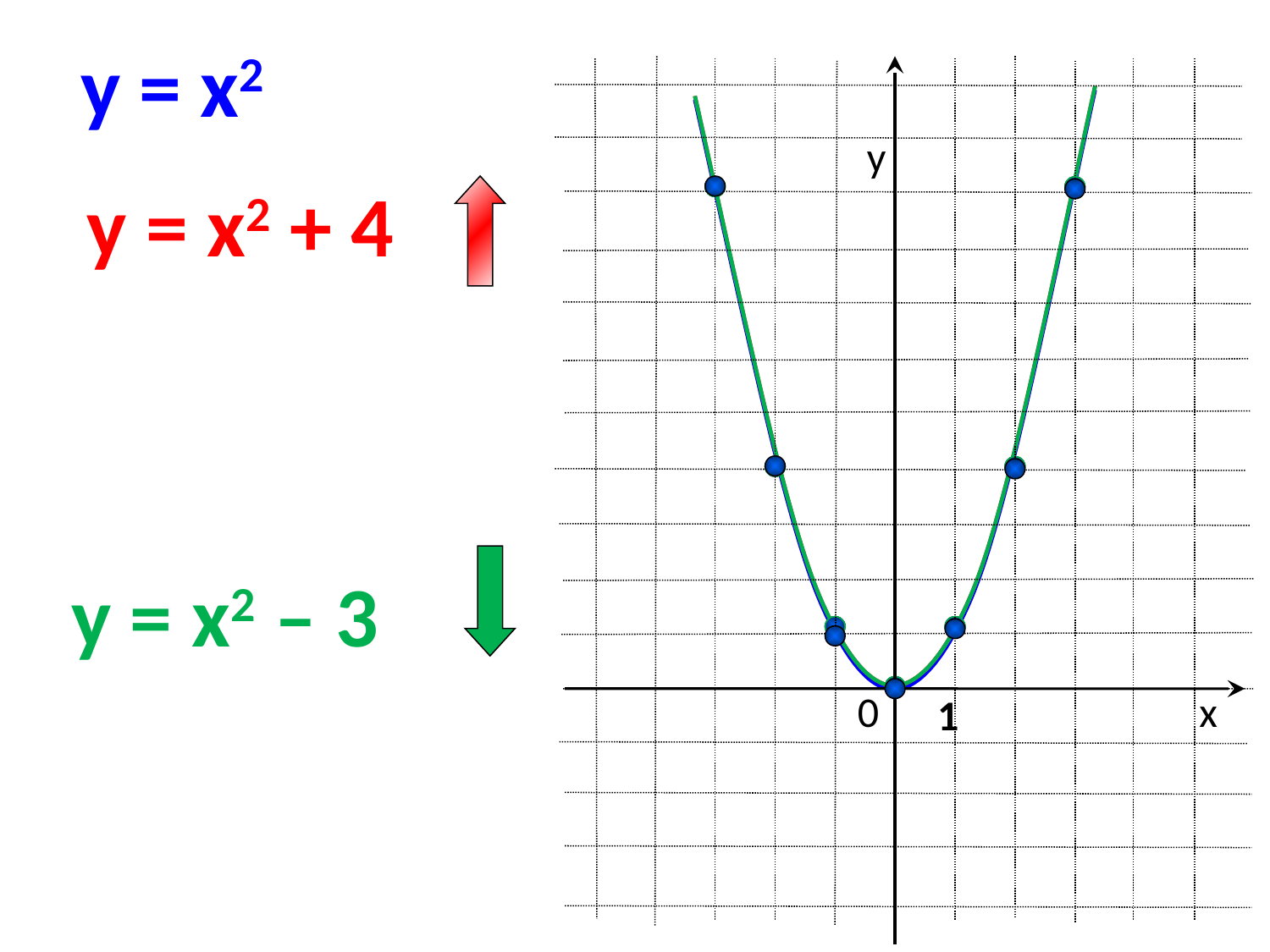

y = x2

у

y = x2 + 4

y = x2 – 3

0

х
1